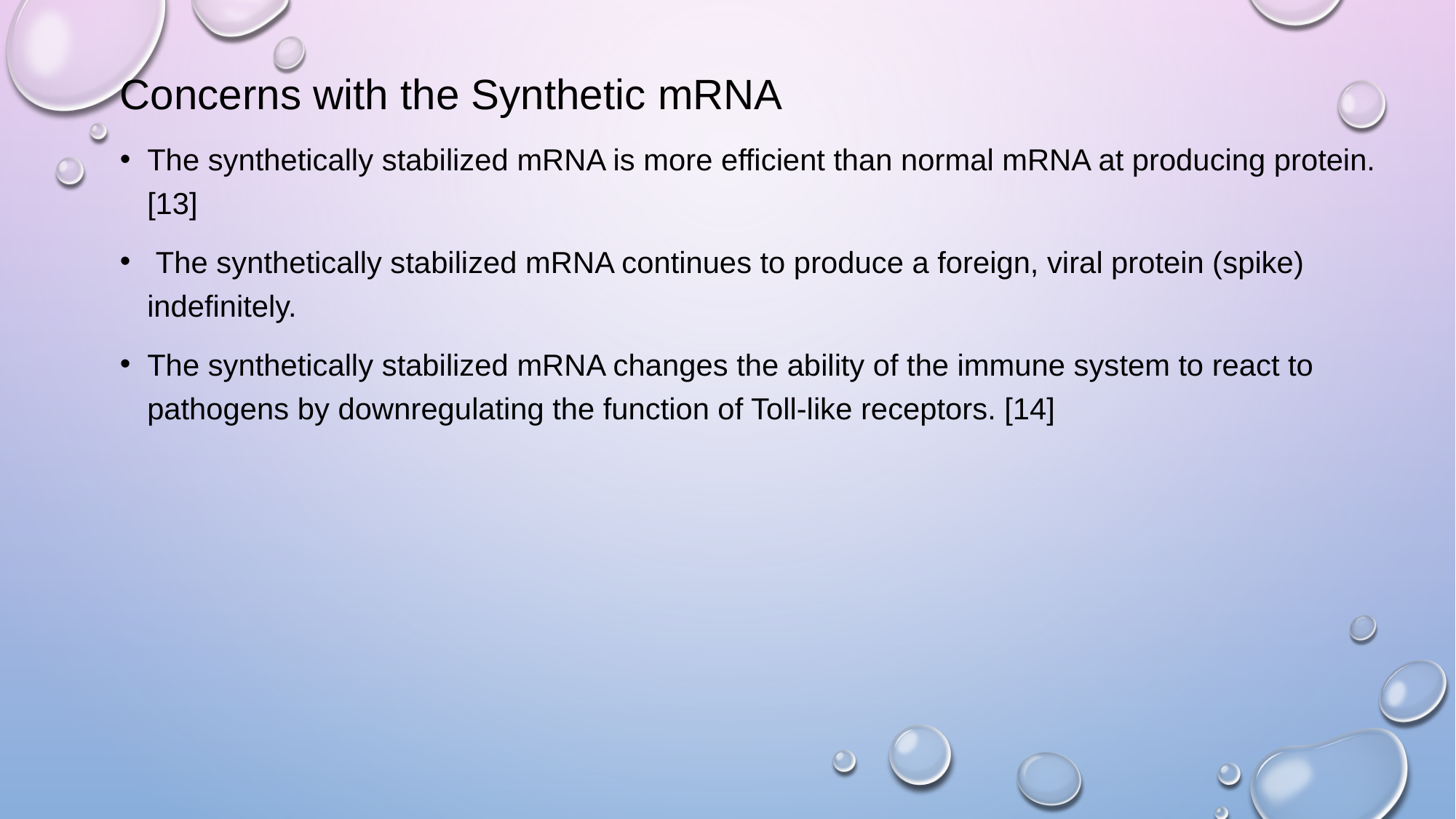

Concerns with the Synthetic mRNA
The synthetically stabilized mRNA is more efficient than normal mRNA at producing protein. [13]
 The synthetically stabilized mRNA continues to produce a foreign, viral protein (spike) indefinitely.
The synthetically stabilized mRNA changes the ability of the immune system to react to pathogens by downregulating the function of Toll-like receptors. [14]